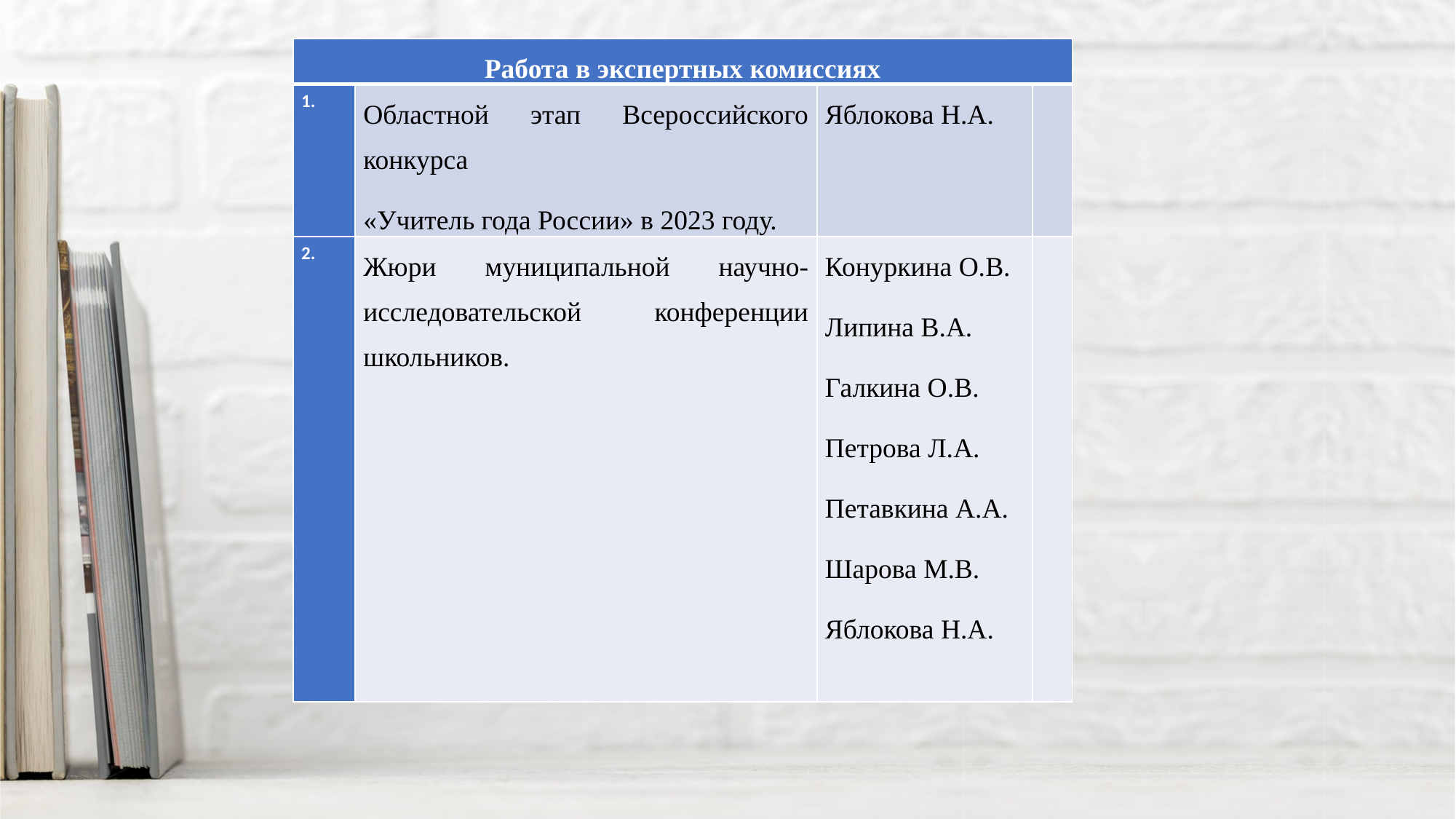

| Работа в экспертных комиссиях |  |  |  |
| --- | --- | --- | --- |
| 1. | Областной этап Всероссийского конкурса «Учитель года России» в 2023 году. | Яблокова Н.А. |  |
| 2. | Жюри муниципальной научно-исследовательской конференции школьников. | Конуркина О.В. Липина В.А. Галкина О.В. Петрова Л.А. Петавкина А.А. Шарова М.В. Яблокова Н.А. |  |